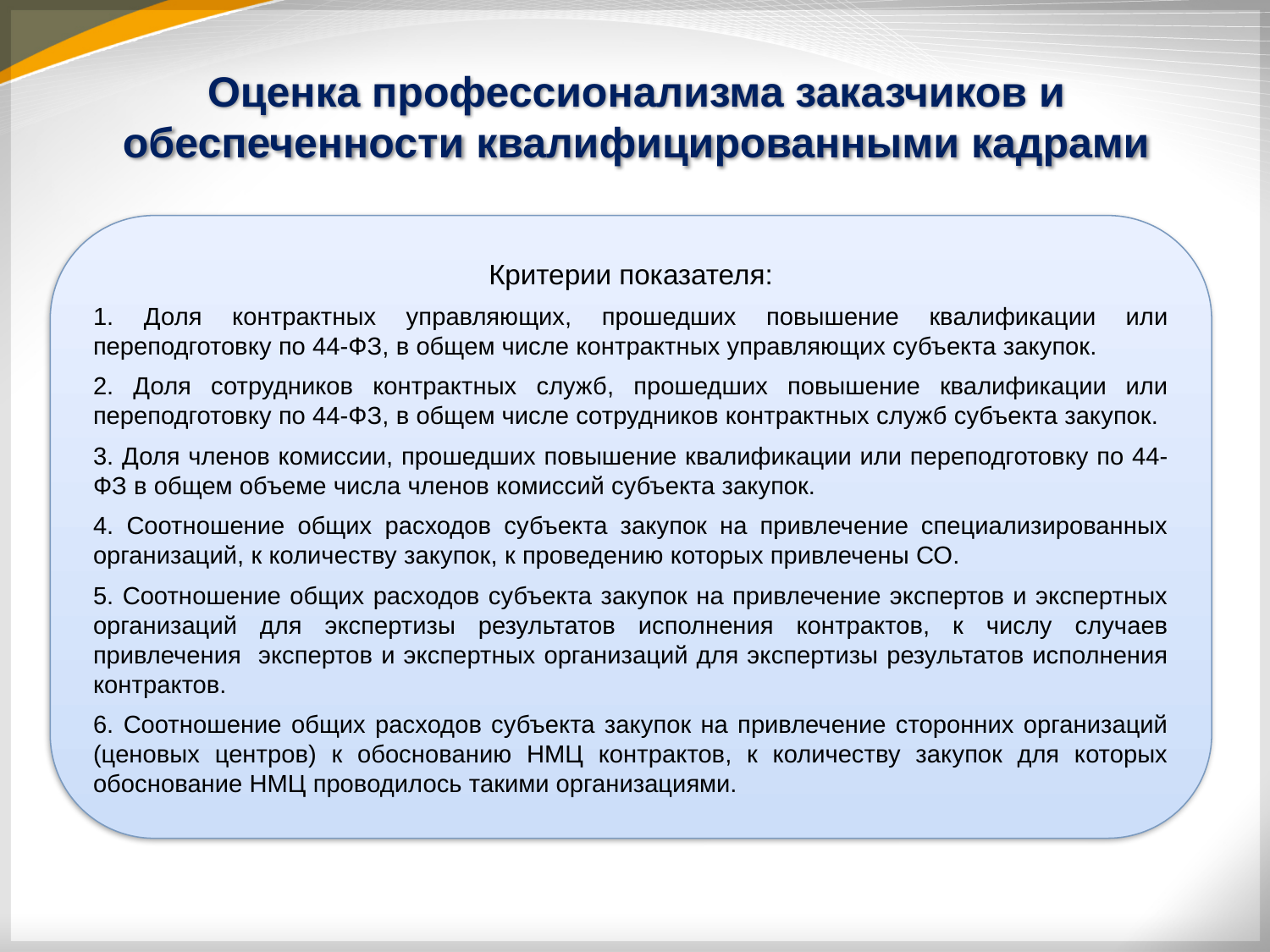

Оценка профессионализма заказчиков и обеспеченности квалифицированными кадрами
Критерии показателя:
1. Доля контрактных управляющих, прошедших повышение квалификации или переподготовку по 44-ФЗ, в общем числе контрактных управляющих субъекта закупок.
2. Доля сотрудников контрактных служб, прошедших повышение квалификации или переподготовку по 44-ФЗ, в общем числе сотрудников контрактных служб субъекта закупок.
3. Доля членов комиссии, прошедших повышение квалификации или переподготовку по 44-ФЗ в общем объеме числа членов комиссий субъекта закупок.
4. Соотношение общих расходов субъекта закупок на привлечение специализированных организаций, к количеству закупок, к проведению которых привлечены СО.
5. Соотношение общих расходов субъекта закупок на привлечение экспертов и экспертных организаций для экспертизы результатов исполнения контрактов, к числу случаев привлечения  экспертов и экспертных организаций для экспертизы результатов исполнения контрактов.
6. Соотношение общих расходов субъекта закупок на привлечение сторонних организаций (ценовых центров) к обоснованию НМЦ контрактов, к количеству закупок для которых обоснование НМЦ проводилось такими организациями.